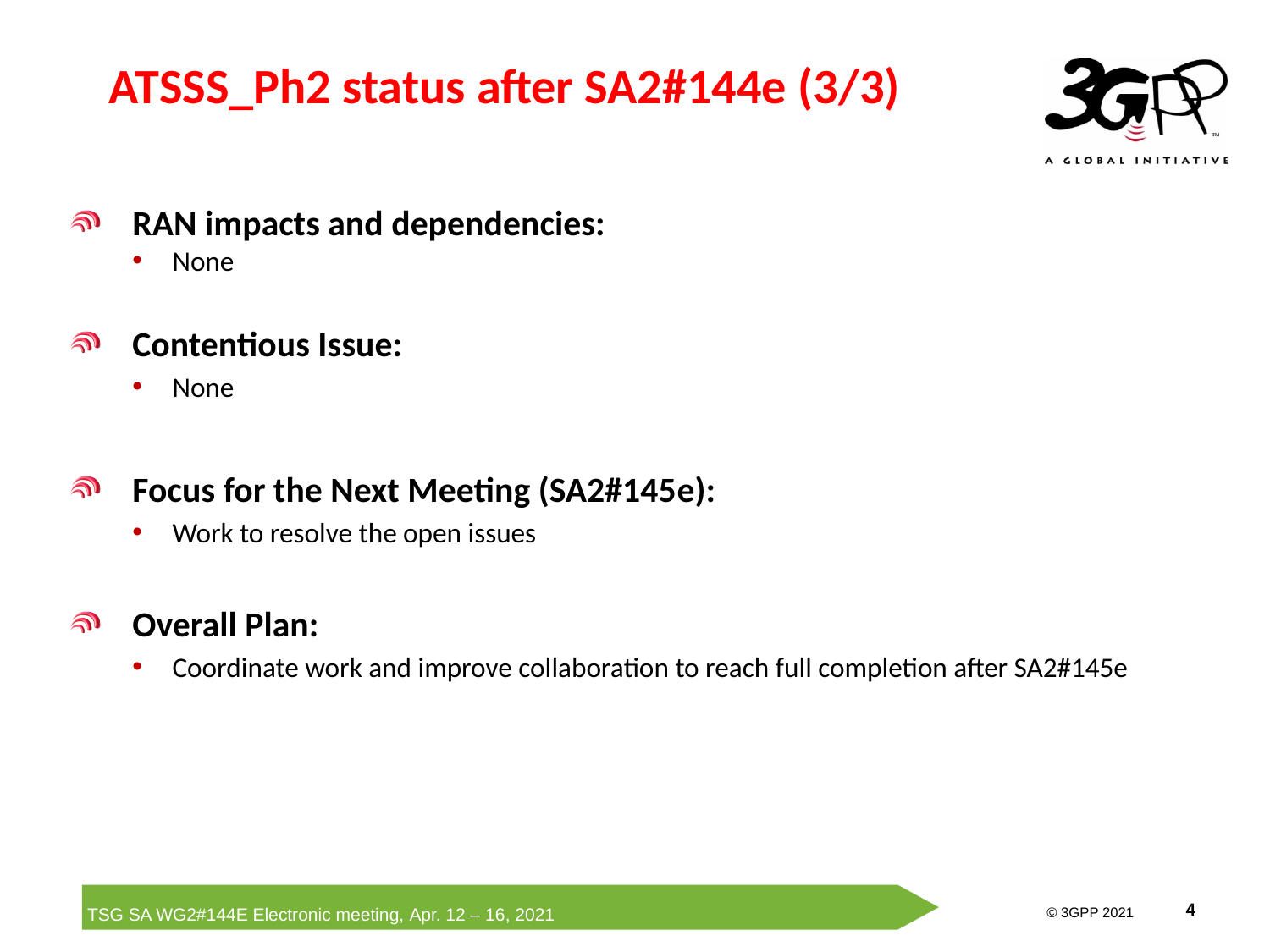

# ATSSS_Ph2 status after SA2#144e (3/3)
RAN impacts and dependencies:
None

Contentious Issue:
None

Focus for the Next Meeting (SA2#145e):
Work to resolve the open issues

Overall Plan:
Coordinate work and improve collaboration to reach full completion after SA2#145e